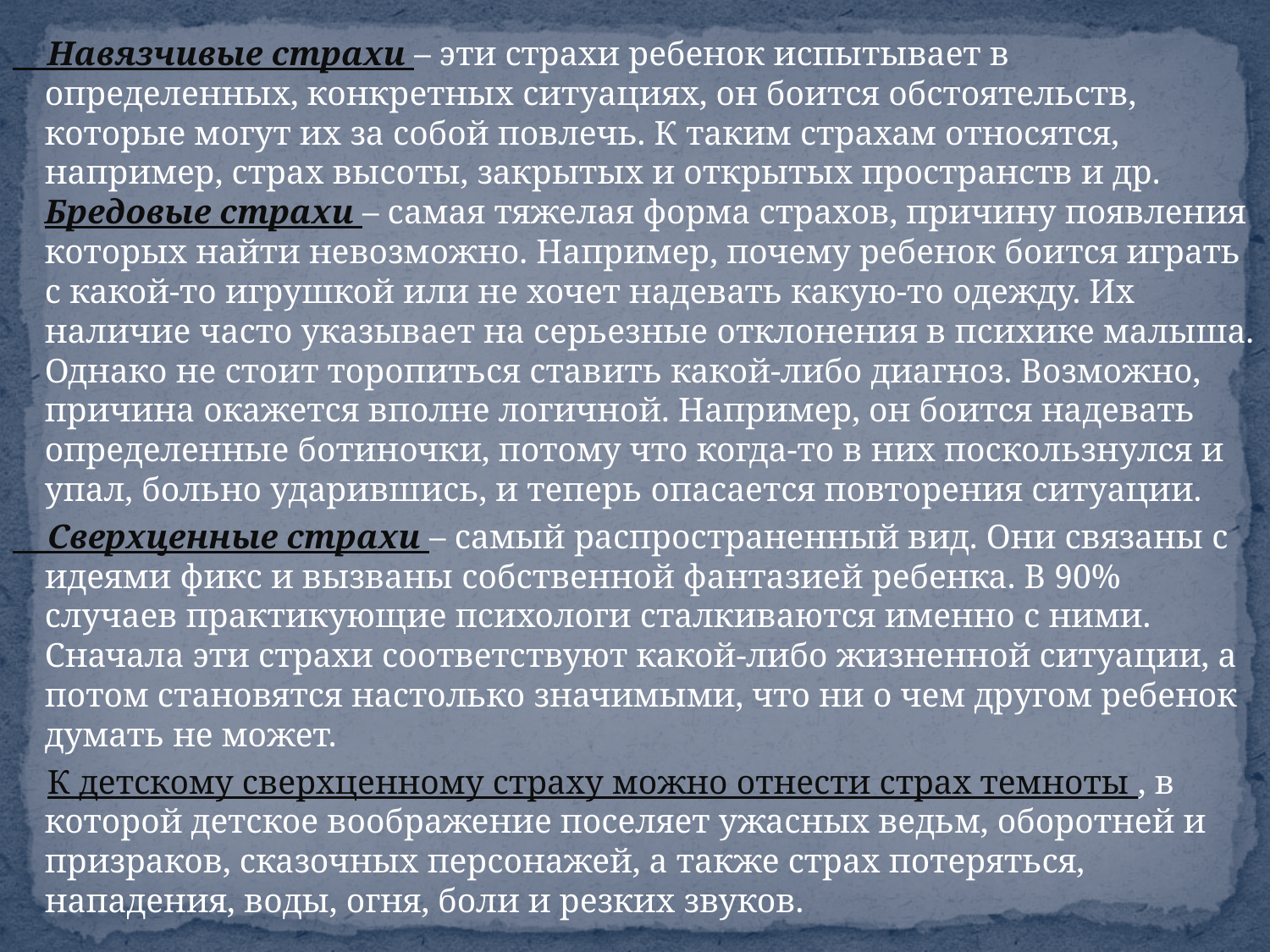

Навязчивые страхи – эти страхи ребенок испытывает в определенных, конкретных ситуациях, он боится обстоятельств, которые могут их за собой повлечь. К таким страхам относятся, например, страх высоты, закрытых и открытых пространств и др. Бредовые страхи – самая тяжелая форма страхов, причину появления которых найти невозможно. Например, почему ребенок боится играть с какой-то игрушкой или не хочет надевать какую-то одежду. Их наличие часто указывает на серьезные отклонения в психике малыша. Однако не стоит торопиться ставить какой-либо диагноз. Возможно, причина окажется вполне логичной. Например, он боится надевать определенные ботиночки, потому что когда-то в них поскользнулся и упал, больно ударившись, и теперь опасается повторения ситуации.
    Сверхценные страхи – самый распространенный вид. Они связаны с идеями фикс и вызваны собственной фантазией ребенка. В 90% случаев практикующие психологи сталкиваются именно с ними. Сначала эти страхи соответствуют какой-либо жизненной ситуации, а потом становятся настолько значимыми, что ни о чем другом ребенок думать не может.
    К детскому сверхценному страху можно отнести страх темноты , в которой детское воображение поселяет ужасных ведьм, оборотней и призраков, сказочных персонажей, а также страх потеряться, нападения, воды, огня, боли и резких звуков.